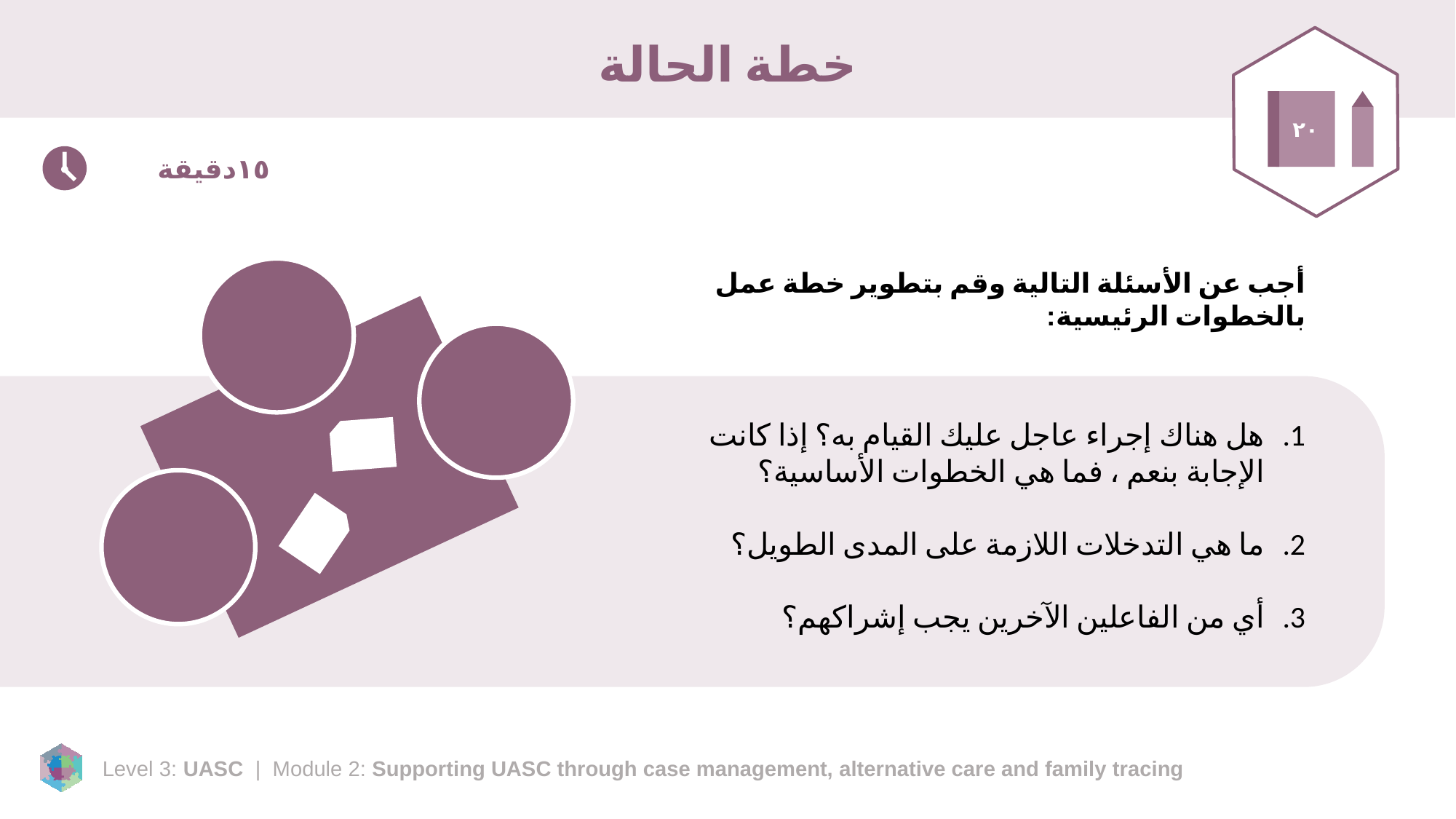

# خطة الحالة

٢٠

١٥دقيقة

أجب عن الأسئلة التالية وقم بتطوير خطة عمل بالخطوات الرئيسية:
هل هناك إجراء عاجل عليك القيام به؟ إذا كانت الإجابة بنعم ، فما هي الخطوات الأساسية؟
ما هي التدخلات اللازمة على المدى الطويل؟
أي من الفاعلين الآخرين يجب إشراكهم؟